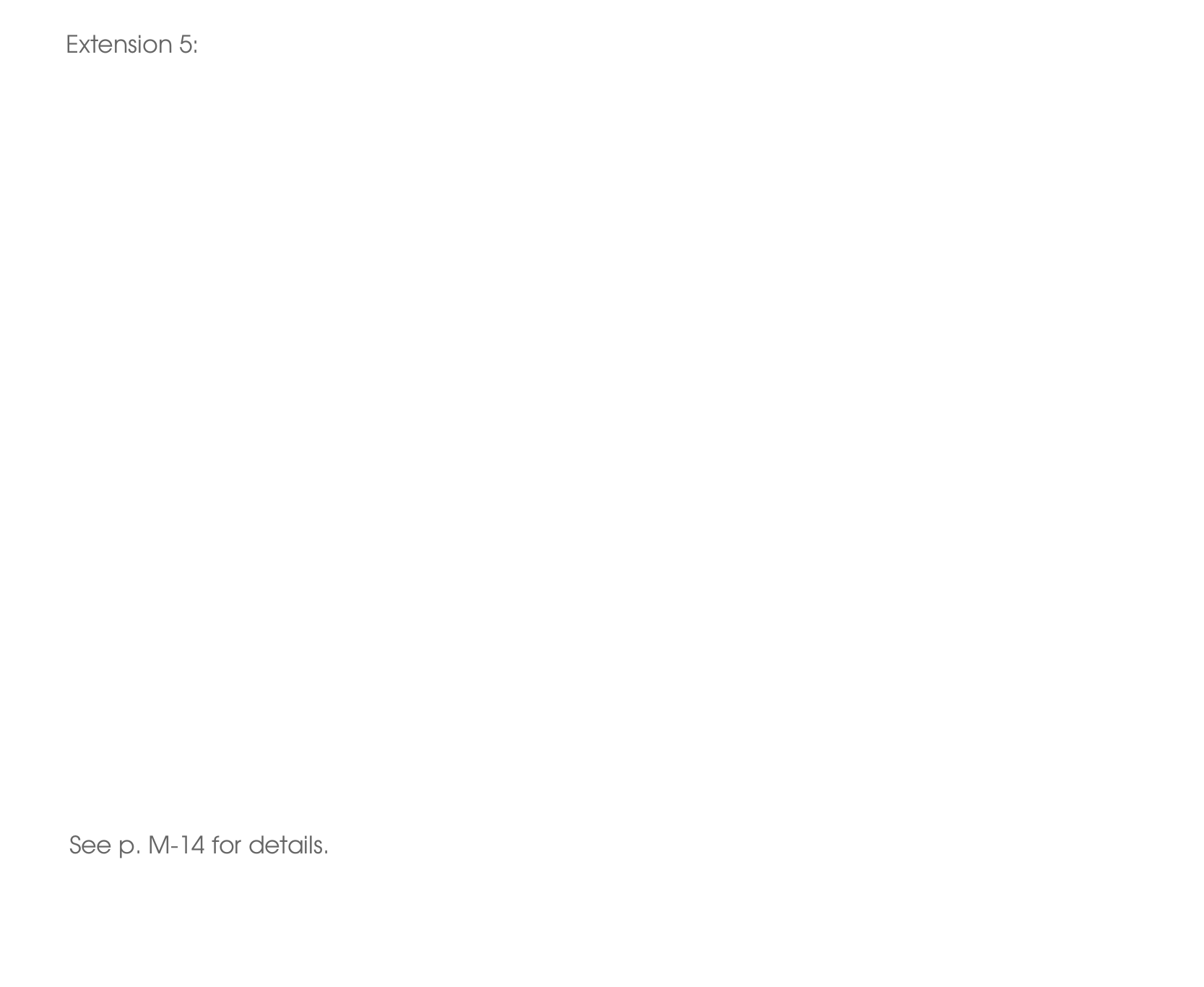

Extension 5:
See p. M-14 for details.